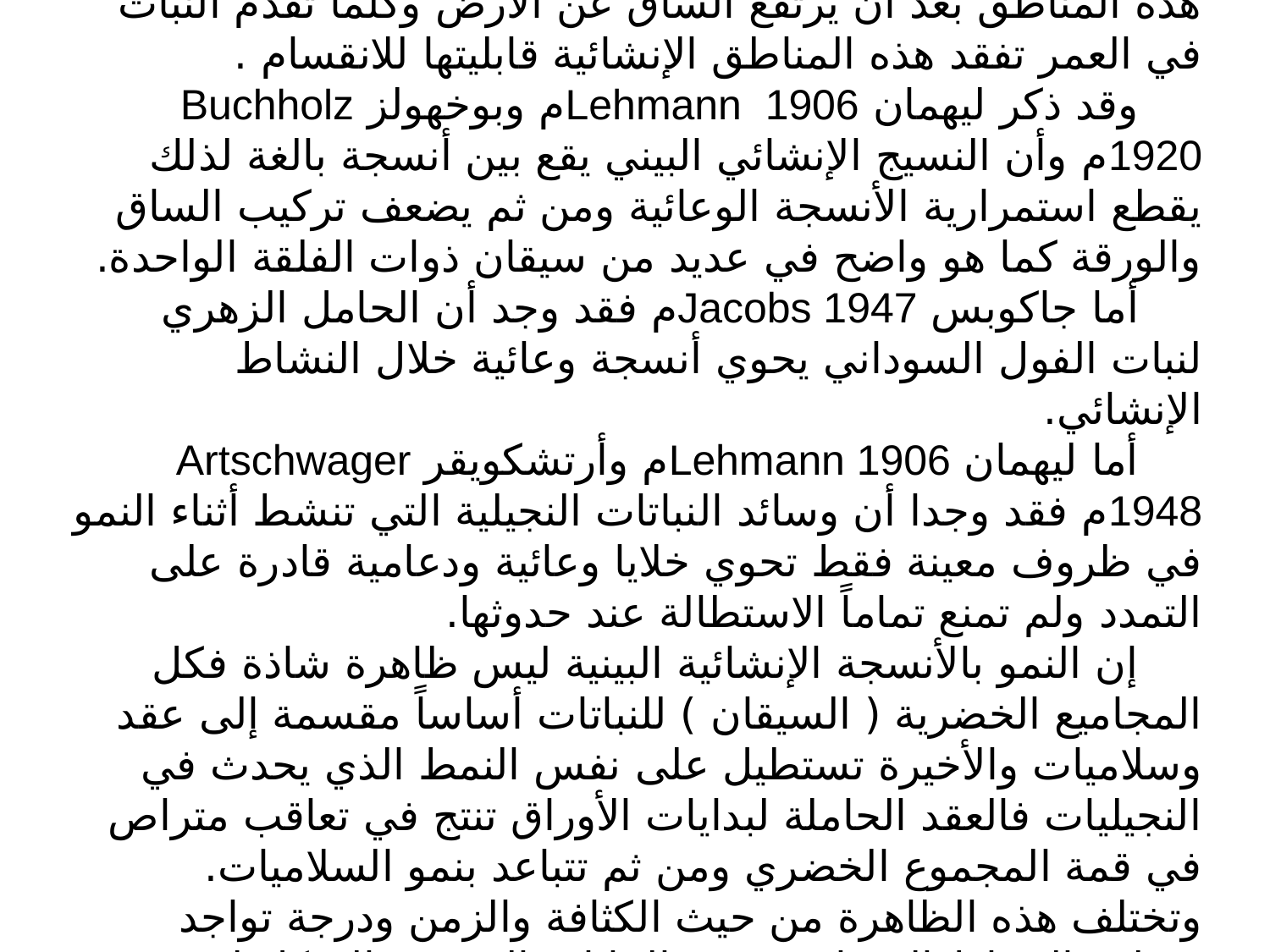

وتوجد المناطق الإنشائية للسلاميات في وسائد تتميز في تغلظ أو انتفاخ في الغلاف الورقي أو الساق ويبدأ النشاط الإنشائي في هذه المناطق بعد أن يرتفع الساق عن الأرض وكلما تقدم النبات في العمر تفقد هذه المناطق الإنشائية قابليتها للانقسام .
وقد ذكر ليهمان Lehmann  1906م وبوخهولز Buchholz 1920م وأن النسيج الإنشائي البيني يقع بين أنسجة بالغة لذلك يقطع استمرارية الأنسجة الوعائية ومن ثم يضعف تركيب الساق والورقة كما هو واضح في عديد من سيقان ذوات الفلقة الواحدة.
أما جاكوبس Jacobs 1947م فقد وجد أن الحامل الزهري لنبات الفول السوداني يحوي أنسجة وعائية خلال النشاط الإنشائي.
أما ليهمان Lehmann 1906م وأرتشكويقر Artschwager 1948م فقد وجدا أن وسائد النباتات النجيلية التي تنشط أثناء النمو في ظروف معينة فقط تحوي خلايا وعائية ودعامية قادرة على التمدد ولم تمنع تماماً الاستطالة عند حدوثها.
إن النمو بالأنسجة الإنشائية البينية ليس ظاهرة شاذة فكل المجاميع الخضرية ( السيقان ) للنباتات أساساً مقسمة إلى عقد وسلاميات والأخيرة تستطيل على نفس النمط الذي يحدث في النجيليات فالعقد الحاملة لبدايات الأوراق تنتج في تعاقب متراص في قمة المجموع الخضري ومن ثم تتباعد بنمو السلاميات. وتختلف هذه الظاهرة من حيث الكثافة والزمن ودرجة تواجد منطقة النشاط الإنشائي. ففي النباتات القرصية الشكل لا تستطيل السلاميات بينما في وقت الإزهار تنمو السلاميات الطرفية وتستطيل سريعاً معطية الحوامل الزهرية.